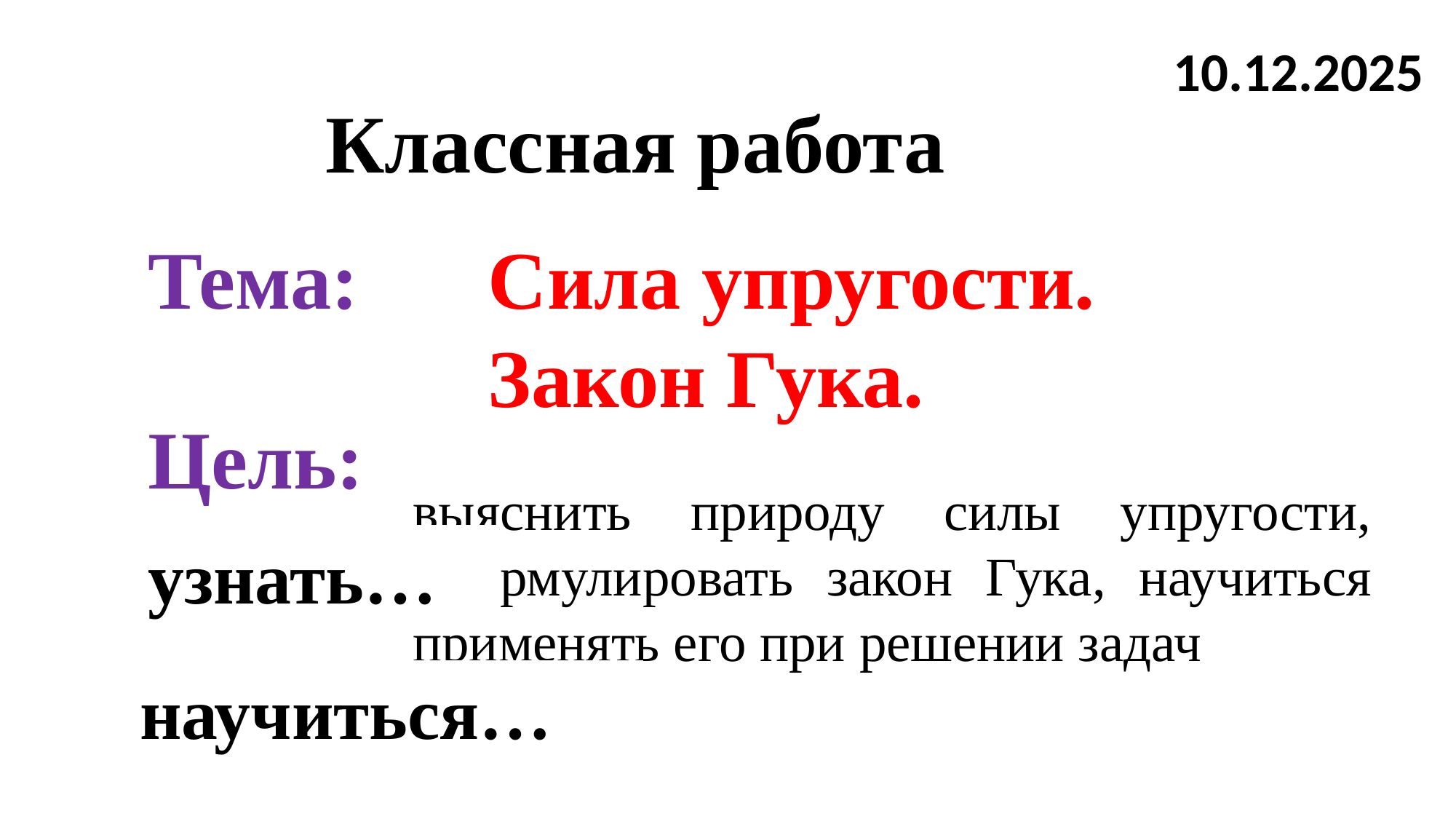

10.12.2025
Классная работа
Тема:
Сила упругости. Закон Гука.
Цель:
выяснить природу силы упругости, сформулировать закон Гука, научиться применять его при решении задач
узнать…
научиться…